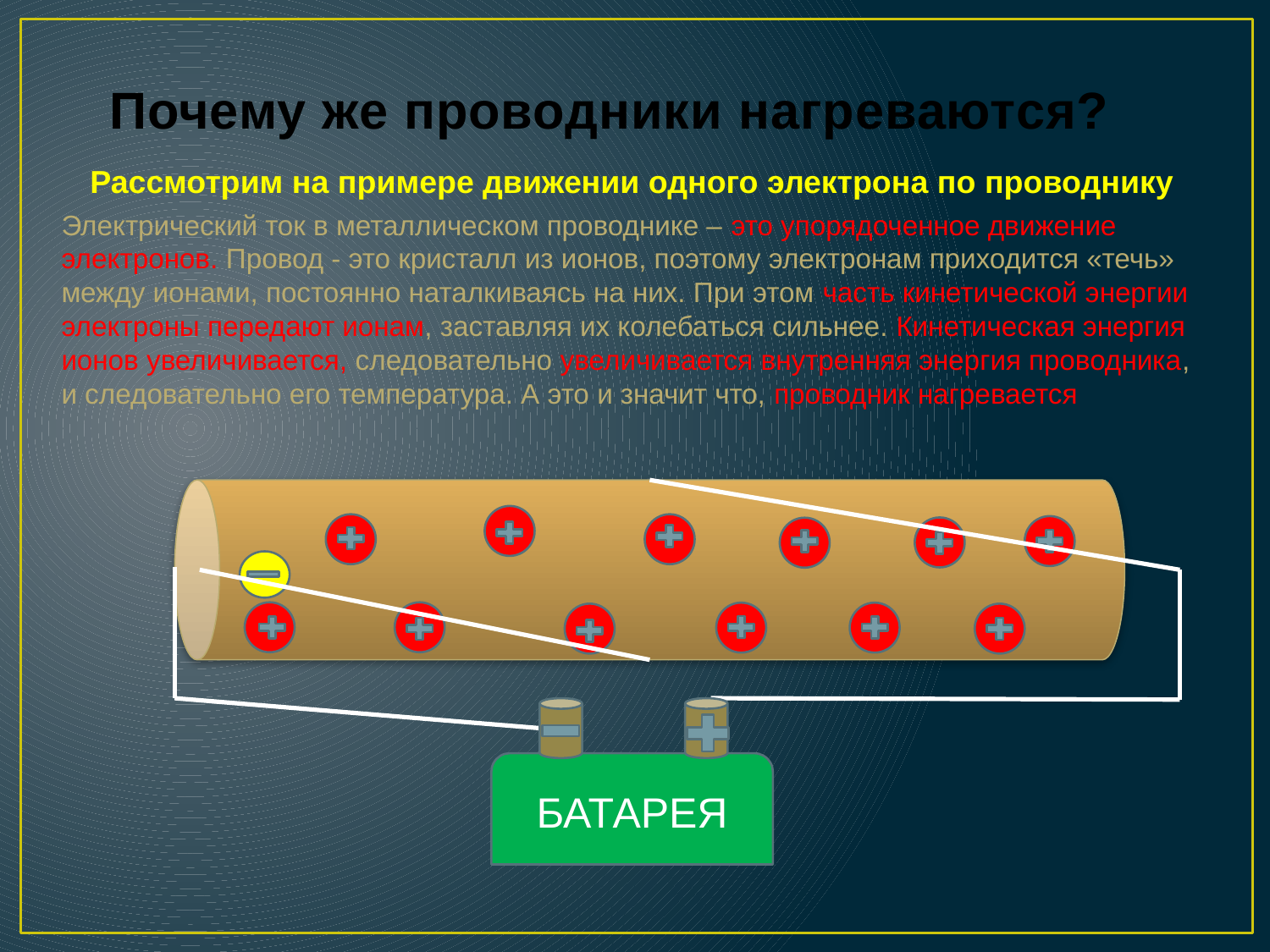

# Почему же проводники нагреваются?

Рассмотрим на примере движении одного электрона по проводнику
Электрический ток в металлическом проводнике – это упорядоченное движение
электронов. Провод - это кристалл из ионов, поэтому электронам приходится «течь»
между ионами, постоянно наталкиваясь на них. При этом часть кинетической энергии электроны передают ионам, заставляя их колебаться сильнее. Кинетическая энергия
ионов увеличивается, следовательно увеличивается внутренняя энергия проводника,
и следовательно его температура. А это и значит что, проводник нагревается

БАТАРЕЯ